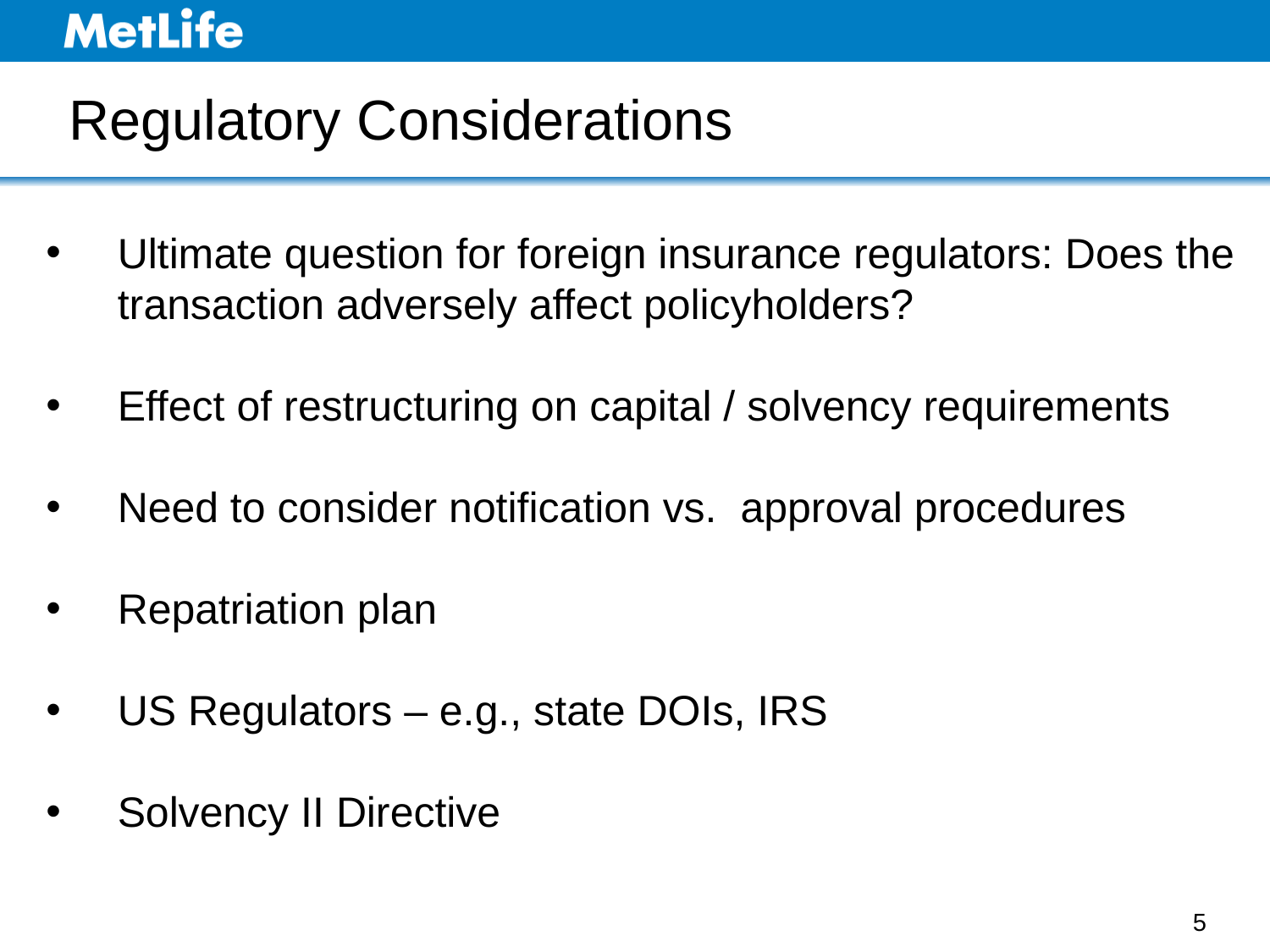

Regulatory Considerations
Ultimate question for foreign insurance regulators: Does the transaction adversely affect policyholders?

Effect of restructuring on capital / solvency requirements

Need to consider notification vs.  approval procedures

Repatriation plan

US Regulators – e.g., state DOIs, IRS

Solvency II Directive

5